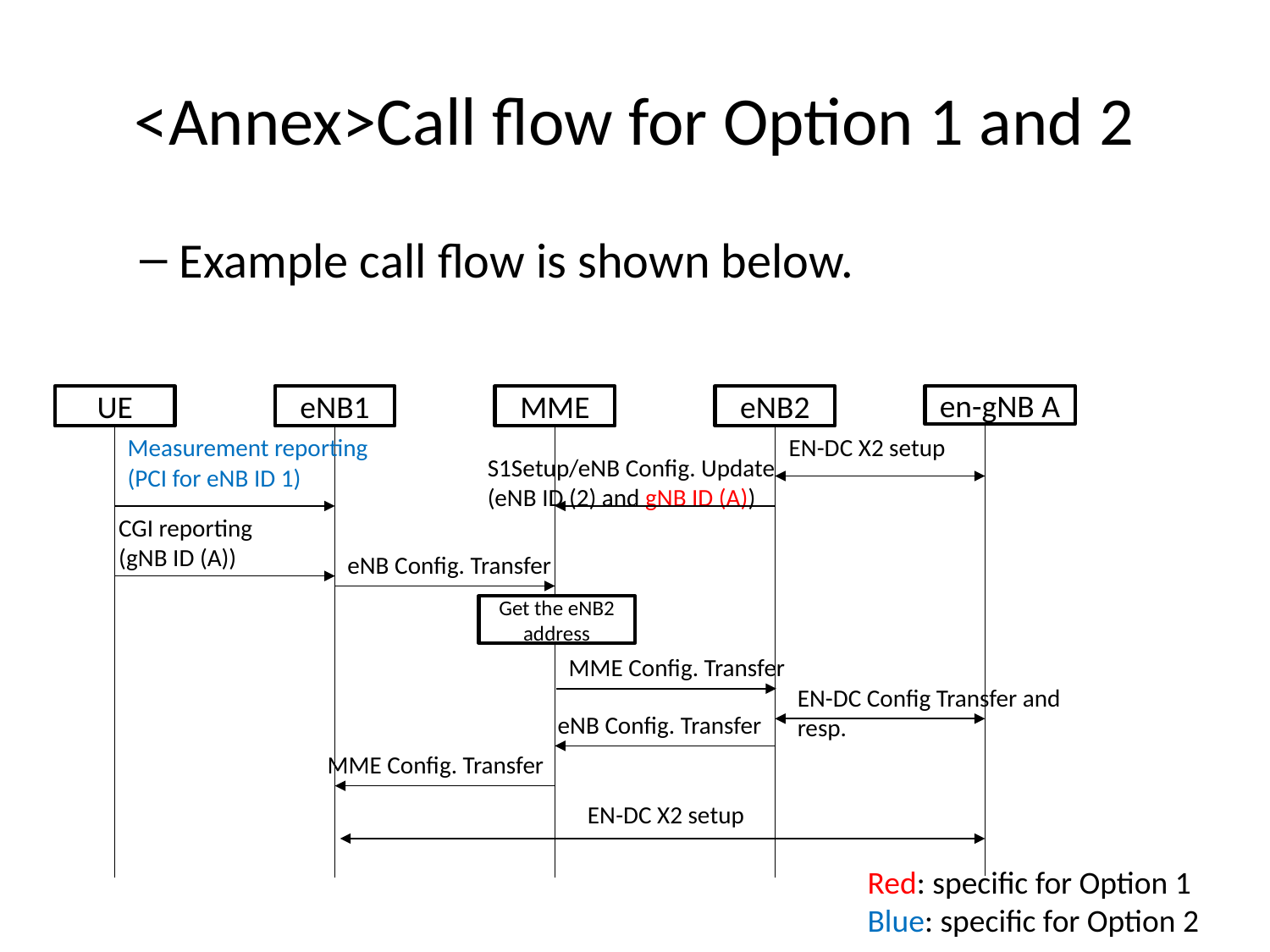

# <Annex>Call flow for Option 1 and 2
Example call flow is shown below.

UE
eNB1
MME
eNB2
en-gNB A
Measurement reporting
(PCI for eNB ID 1)
EN-DC X2 setup
S1Setup/eNB Config. Update
(eNB ID (2) and gNB ID (A))
CGI reporting
(gNB ID (A))
eNB Config. Transfer
Get the eNB2 address
MME Config. Transfer
EN-DC Config Transfer and resp.
eNB Config. Transfer
MME Config. Transfer
EN-DC X2 setup
Red: specific for Option 1
Blue: specific for Option 2